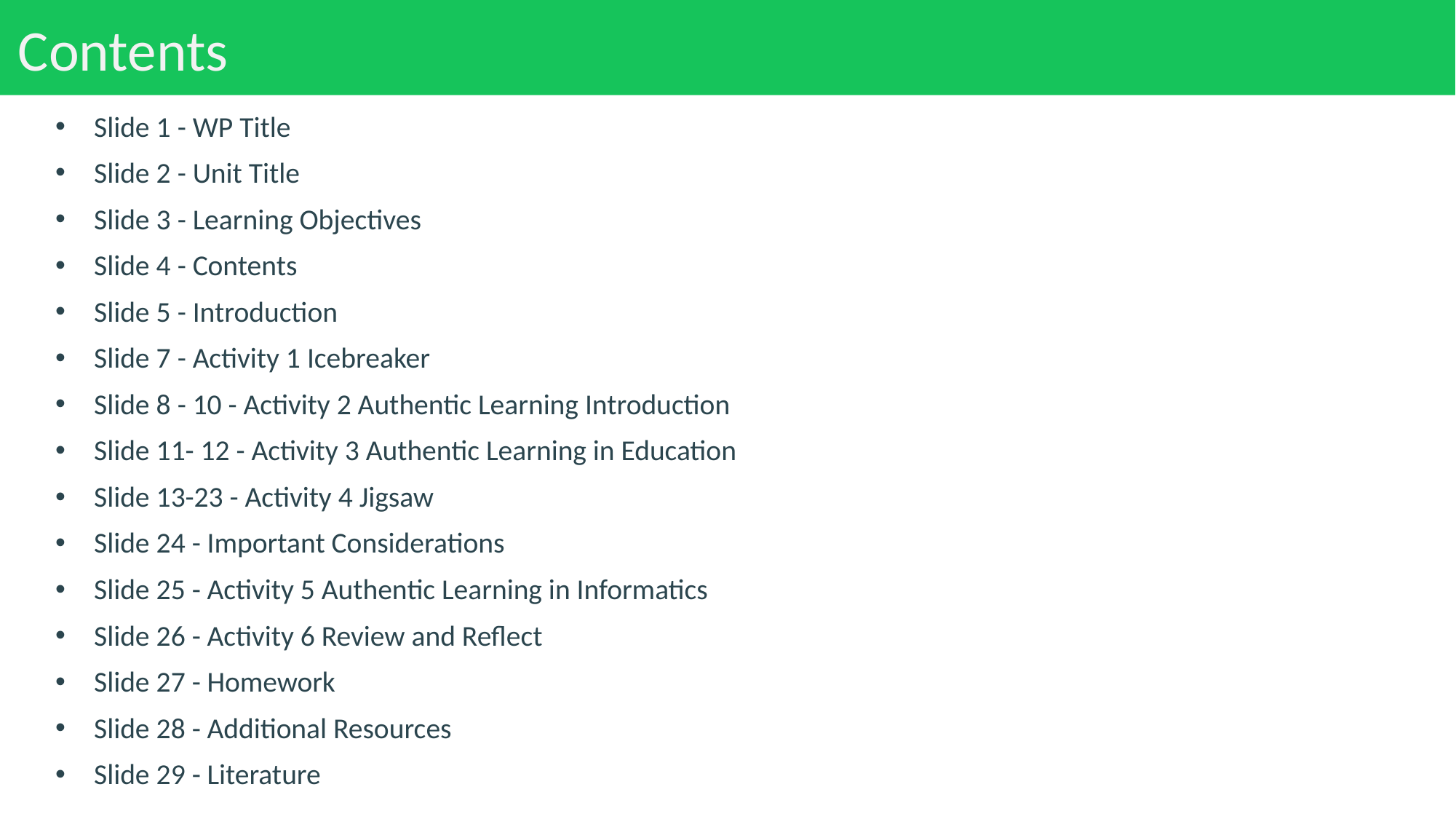

# Contents
Slide 1 - WP Title
Slide 2 - Unit Title
Slide 3 - Learning Objectives
Slide 4 - Contents
Slide 5 - Introduction
Slide 7 - Activity 1 Icebreaker
Slide 8 - 10 - Activity 2 Authentic Learning Introduction
Slide 11- 12 - Activity 3 Authentic Learning in Education
Slide 13-23 - Activity 4 Jigsaw
Slide 24 - Important Considerations
Slide 25 - Activity 5 Authentic Learning in Informatics
Slide 26 - Activity 6 Review and Reflect
Slide 27 - Homework
Slide 28 - Additional Resources
Slide 29 - Literature